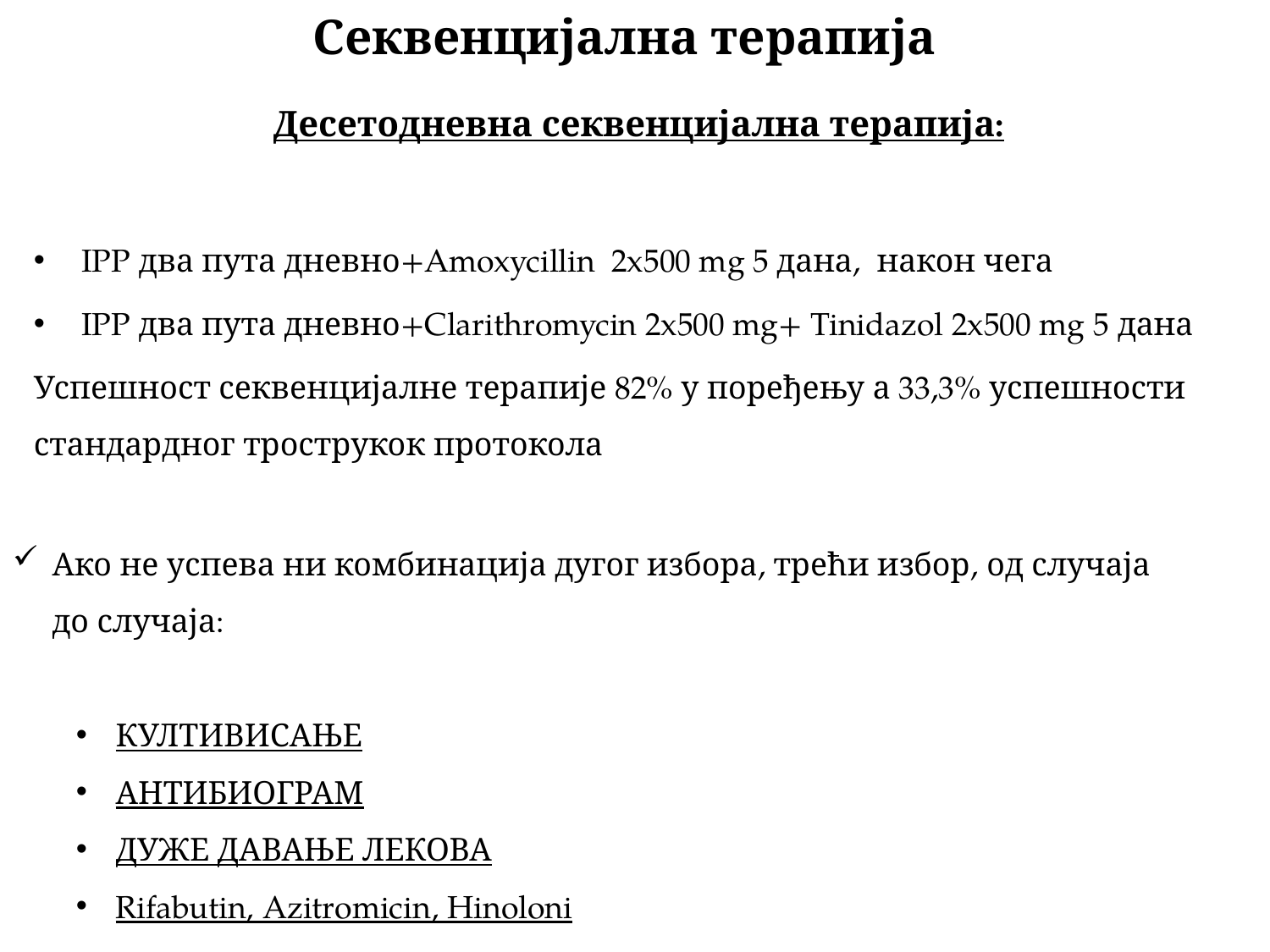

# Секвенцијална терапија
Десетодневна секвенцијална терапија:

IPP два пута дневно+Amoxycillin  2x500 mg 5 дана,  након чега
IPP два пута дневно+Clarithromycin 2x500 mg+ Tinidazol 2x500 mg 5 дана
Успешност секвенцијалне терапије 82% у поређењу а 33,3% успешности стандардног трострукок протокола
Ако не успева ни комбинација дугог избора, трећи избор, од случаја до случаја:

КУЛТИВИСАЊЕ
АНТИБИОГРАМ
ДУЖЕ ДАВАЊЕ ЛЕКОВА
Rifabutin, Azitromicin, Hinoloni